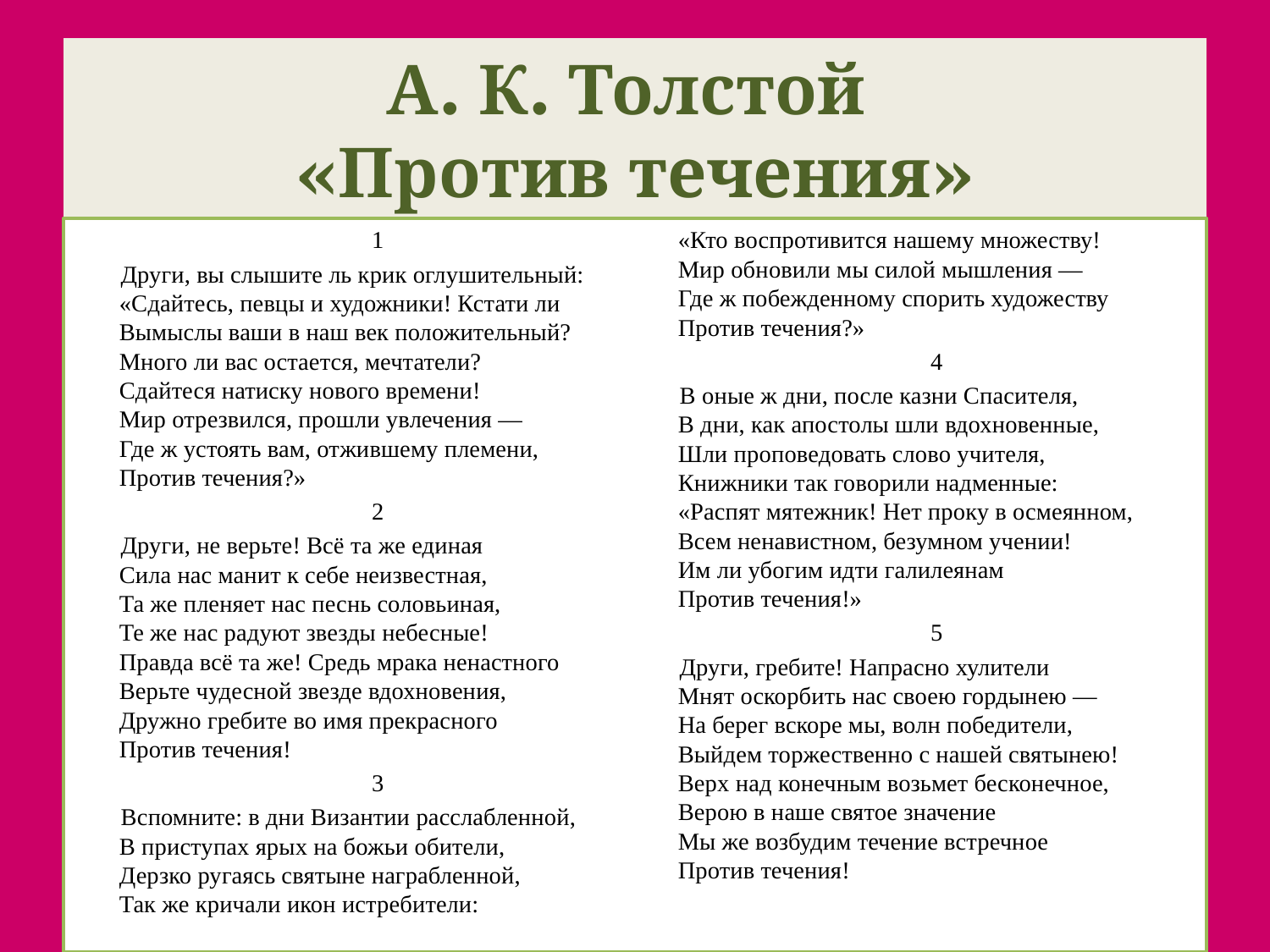

# А. К. Толстой «Против течения»
1
Други, вы слышите ль крик оглушительный:
«Сдайтесь, певцы и художники! Кстати ли
Вымыслы ваши в наш век положительный?
Много ли вас остается, мечтатели?
Сдайтеся натиску нового времени!
Мир отрезвился, прошли увлечения —
Где ж устоять вам, отжившему племени,
Против течения?»
2
Други, не верьте! Всё та же единая
Сила нас манит к себе неизвестная,
Та же пленяет нас песнь соловьиная,
Те же нас радуют звезды небесные!
Правда всё та же! Средь мрака ненастного
Верьте чудесной звезде вдохновения,
Дружно гребите во имя прекрасного
Против течения!
3
Вспомните: в дни Византии расслабленной,
В приступах ярых на божьи обители,
Дерзко ругаясь святыне награбленной,
Так же кричали икон истребители:
«Кто воспротивится нашему множеству!
Мир обновили мы силой мышления —
Где ж побежденному спорить художеству
Против течения?»
4
В оные ж дни, после казни Спасителя,
В дни, как апостолы шли вдохновенные,
Шли проповедовать слово учителя,
Книжники так говорили надменные:
«Распят мятежник! Нет проку в осмеянном,
Всем ненавистном, безумном учении!
Им ли убогим идти галилеянам
Против течения!»
5
Други, гребите! Напрасно хулители
Мнят оскорбить нас своею гордынею —
На берег вскоре мы, волн победители,
Выйдем торжественно с нашей святынею!
Верх над конечным возьмет бесконечное,
Верою в наше святое значение
Мы же возбудим течение встречное
Против течения!